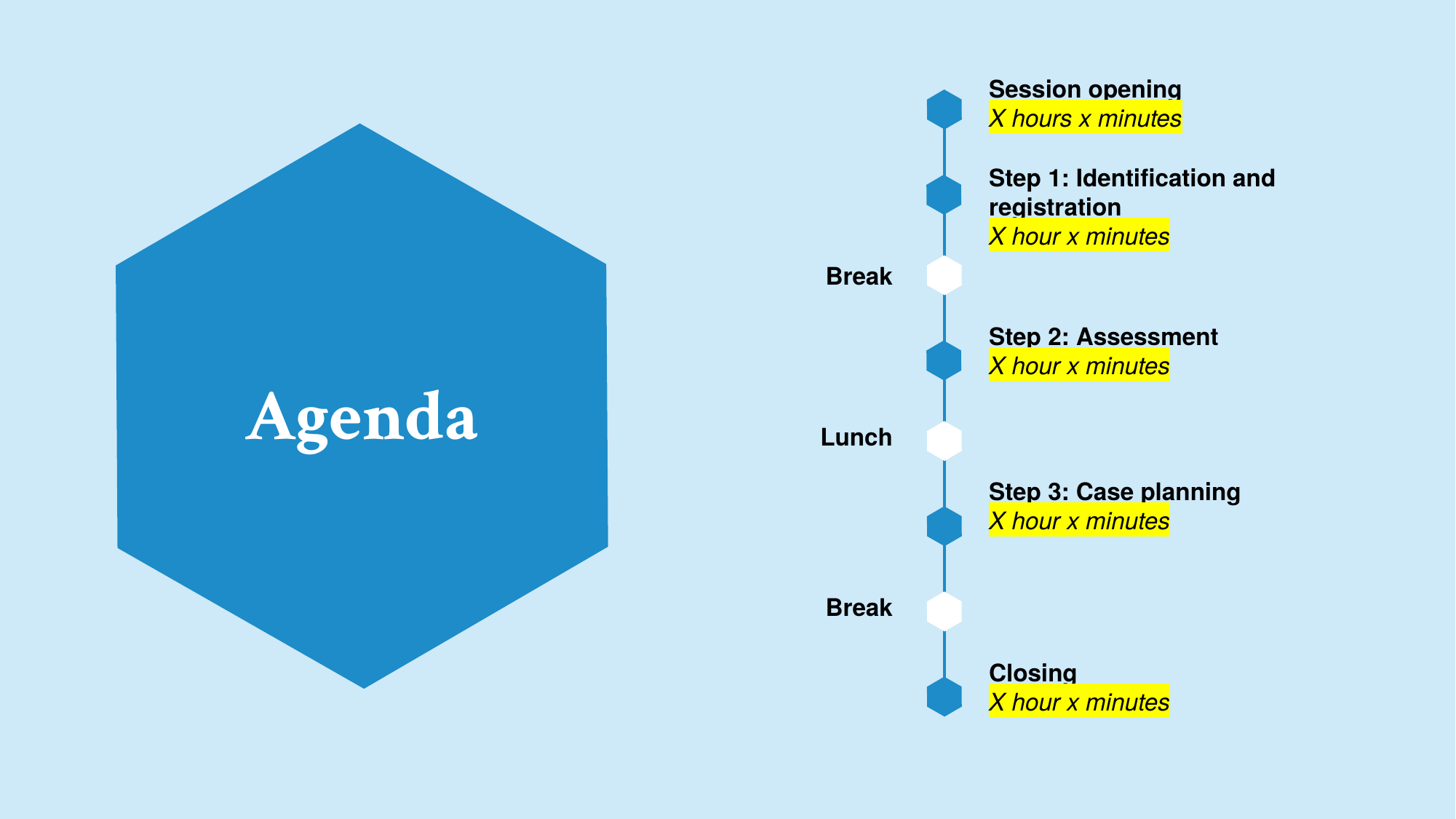

Session opening
X hours x minutes

Step 1: Identification and registration
X hour x minutes

Break

Step 2: Assessment
X hour x minutes

# Agenda
Lunch

Step 3: Case planning
X hour x minutes

Break

Closing
X hour x minutes